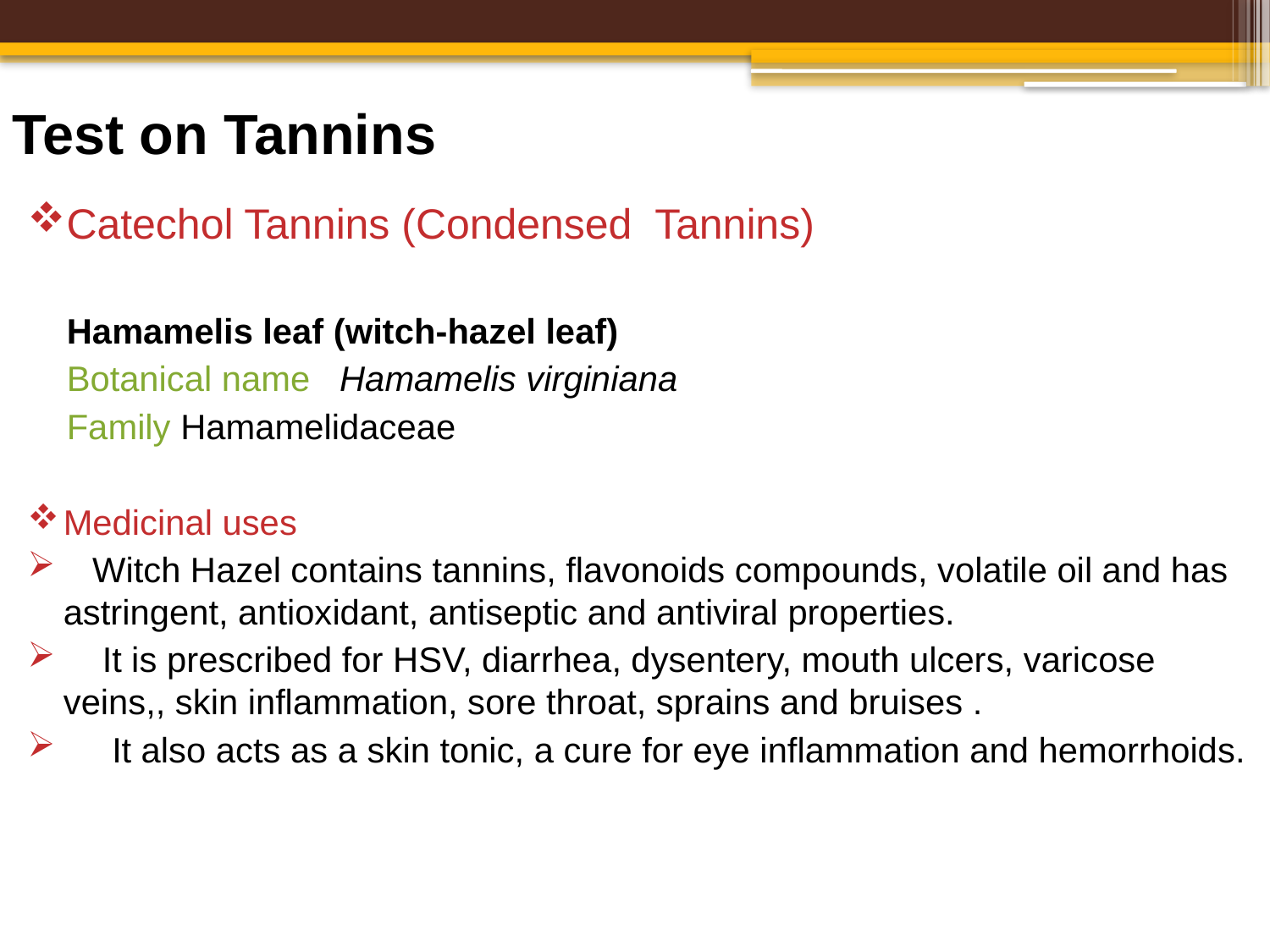

# Test on Tannins
Catechol Tannins (Condensed  Tannins)

    Hamamelis leaf (witch-hazel leaf)
    Botanical name   Hamamelis virginiana
    Family Hamamelidaceae

Medicinal uses
   Witch Hazel contains tannins, flavonoids compounds, volatile oil and has astringent, antioxidant, antiseptic and antiviral properties.
    It is prescribed for HSV, diarrhea, dysentery, mouth ulcers, varicose veins,, skin inflammation, sore throat, sprains and bruises .
     It also acts as a skin tonic, a cure for eye inflammation and hemorrhoids.